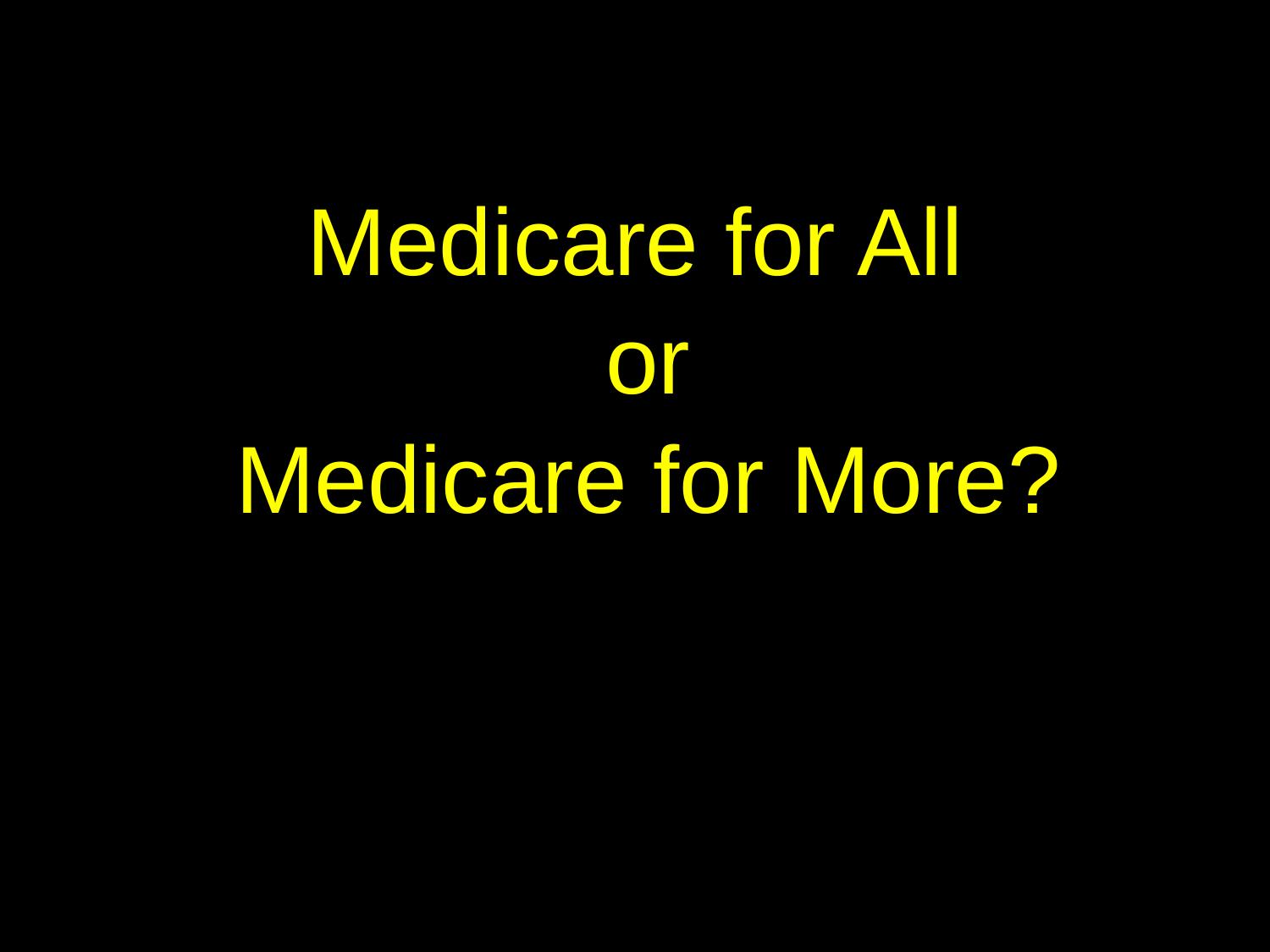

Medicare for All
 or
 Medicare for More?